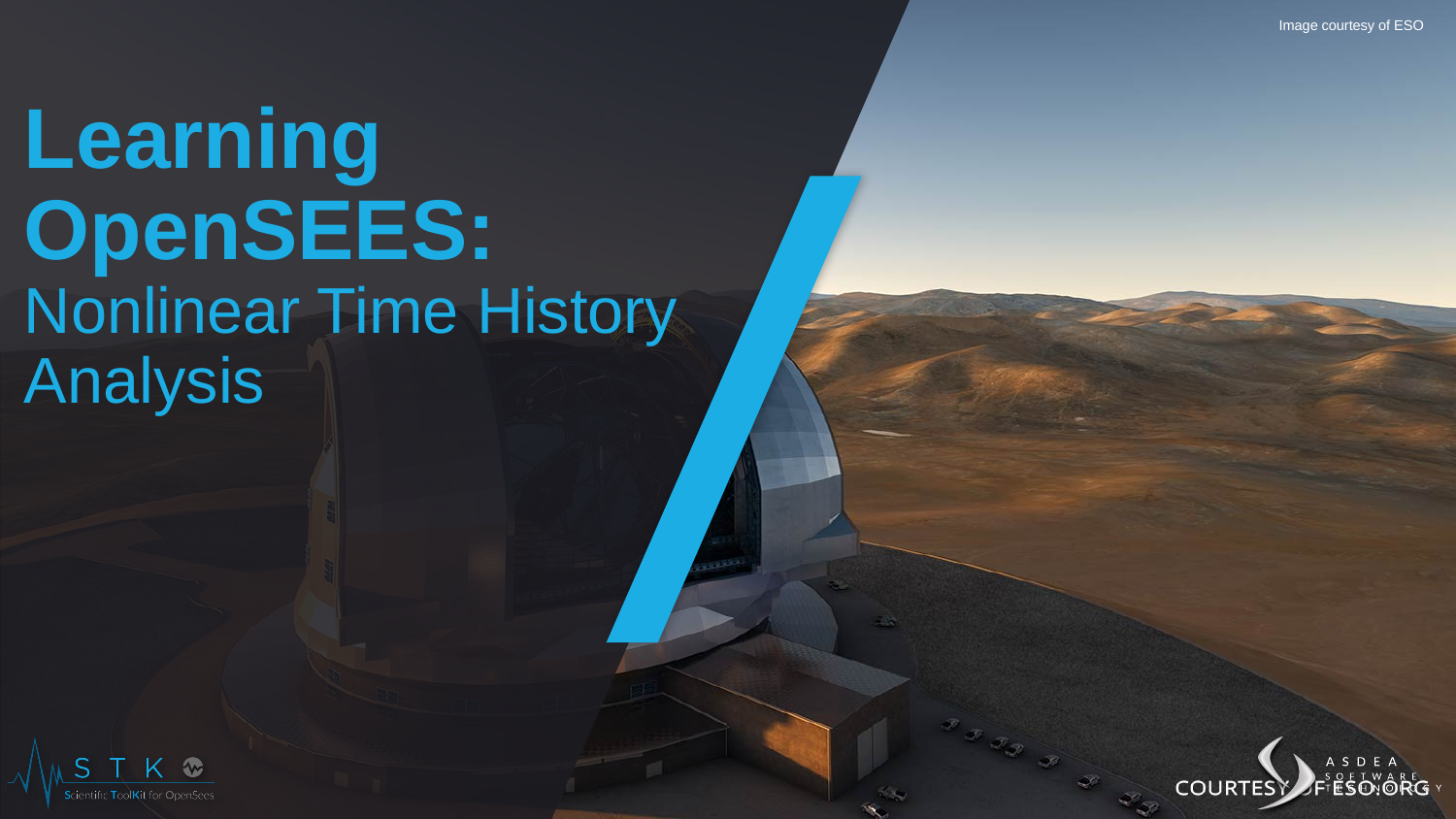

Image courtesy of ESO
# Learning OpenSEES: Nonlinear Time History Analysis